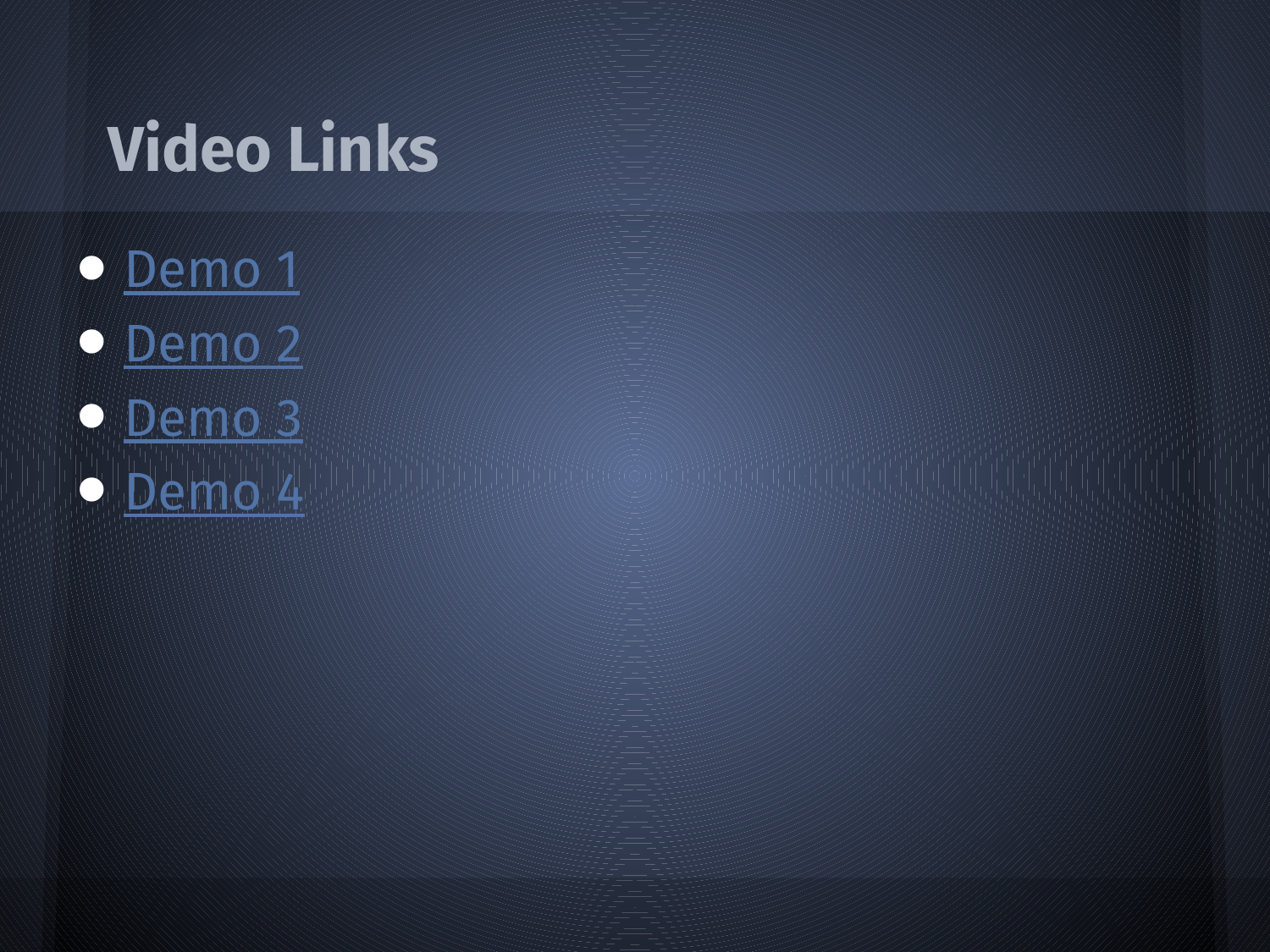

# Video Links
Demo 1
Demo 2
Demo 3
Demo 4